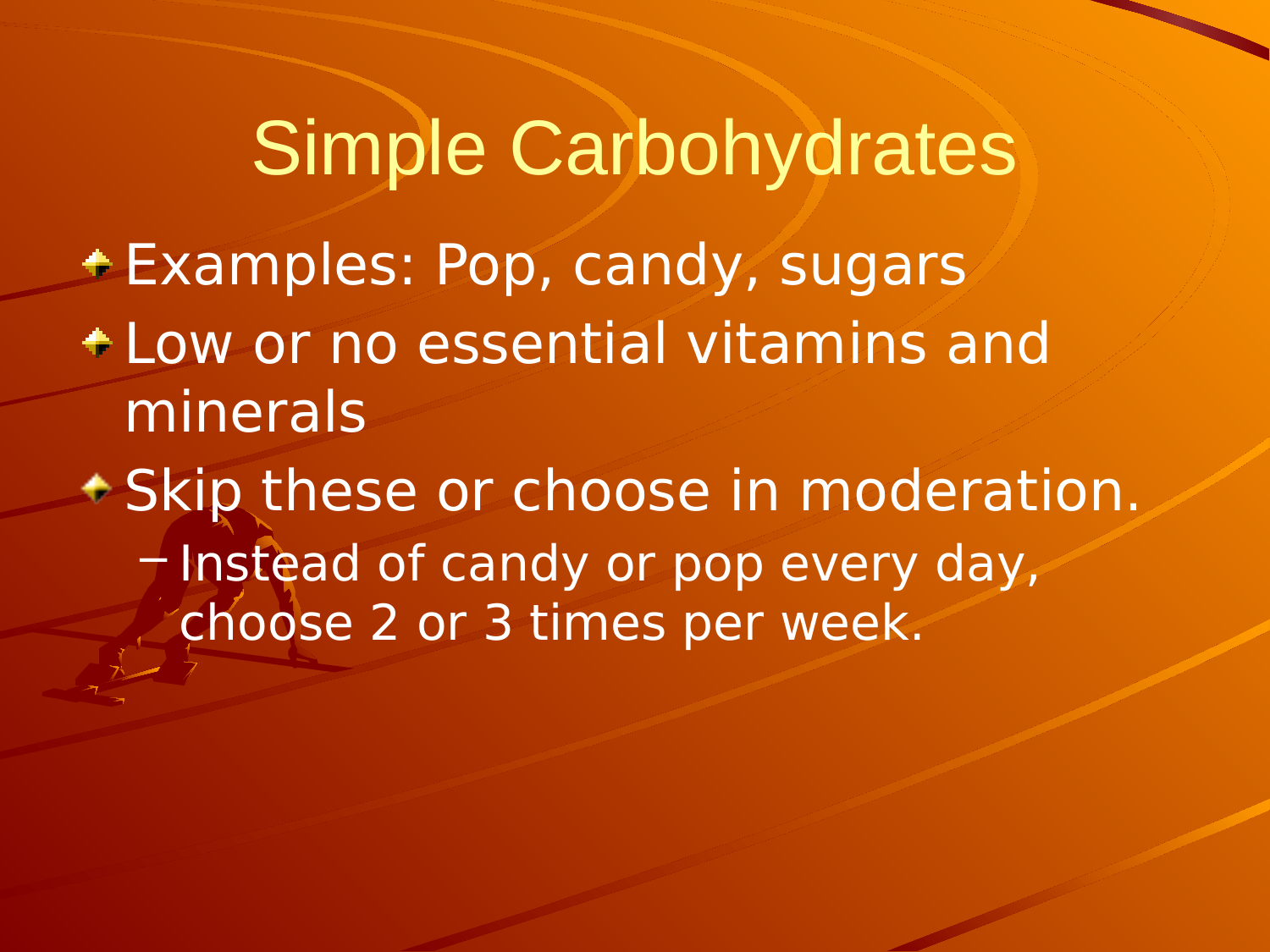

# Simple Carbohydrates
Examples: Pop, candy, sugars
Low or no essential vitamins and minerals
Skip these or choose in moderation.
Instead of candy or pop every day, choose 2 or 3 times per week.